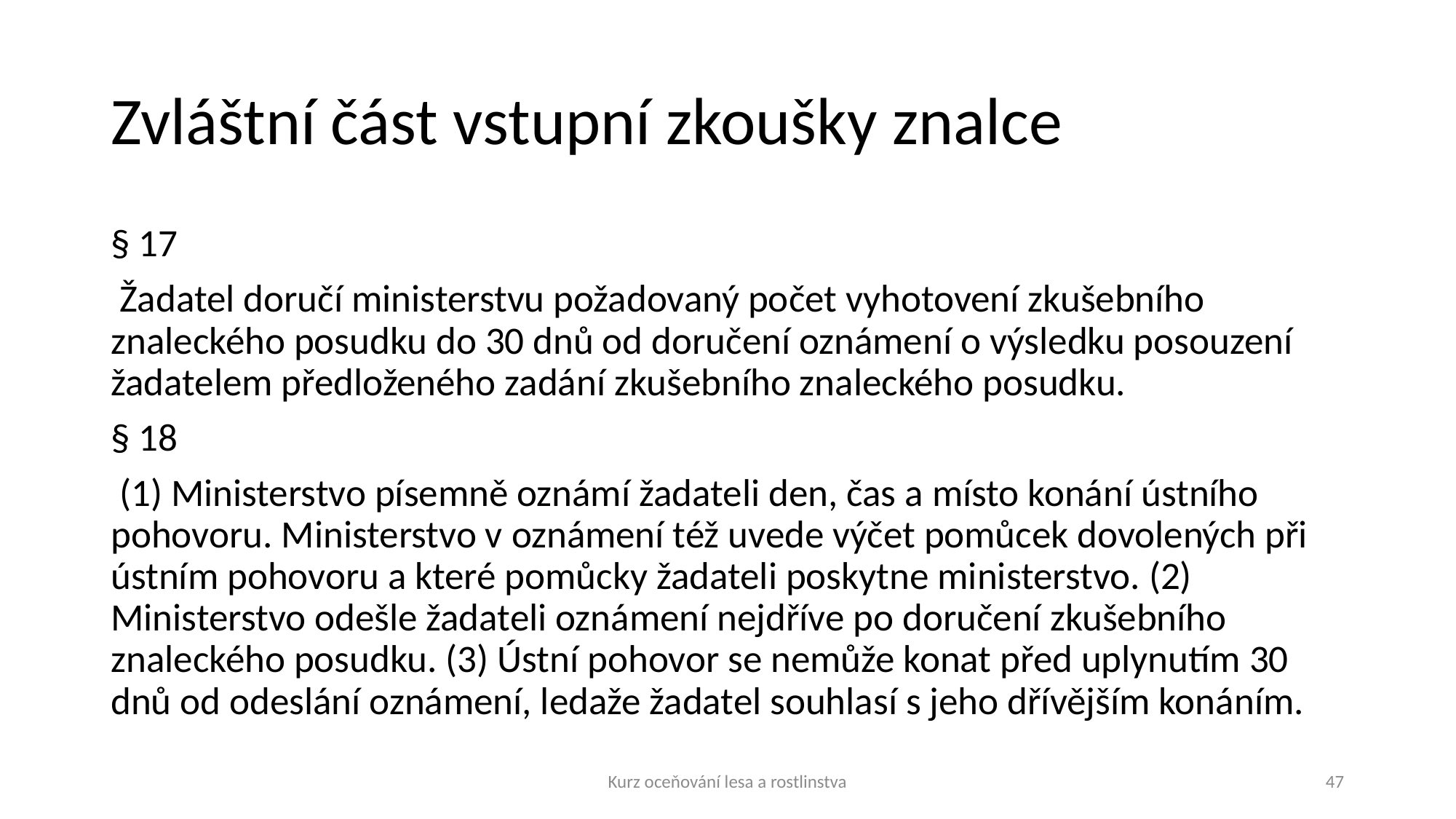

# Zvláštní část vstupní zkoušky znalce
§ 17
 Žadatel doručí ministerstvu požadovaný počet vyhotovení zkušebního znaleckého posudku do 30 dnů od doručení oznámení o výsledku posouzení žadatelem předloženého zadání zkušebního znaleckého posudku.
§ 18
 (1) Ministerstvo písemně oznámí žadateli den, čas a místo konání ústního pohovoru. Ministerstvo v oznámení též uvede výčet pomůcek dovolených při ústním pohovoru a které pomůcky žadateli poskytne ministerstvo. (2) Ministerstvo odešle žadateli oznámení nejdříve po doručení zkušebního znaleckého posudku. (3) Ústní pohovor se nemůže konat před uplynutím 30 dnů od odeslání oznámení, ledaže žadatel souhlasí s jeho dřívějším konáním.
Kurz oceňování lesa a rostlinstva
47